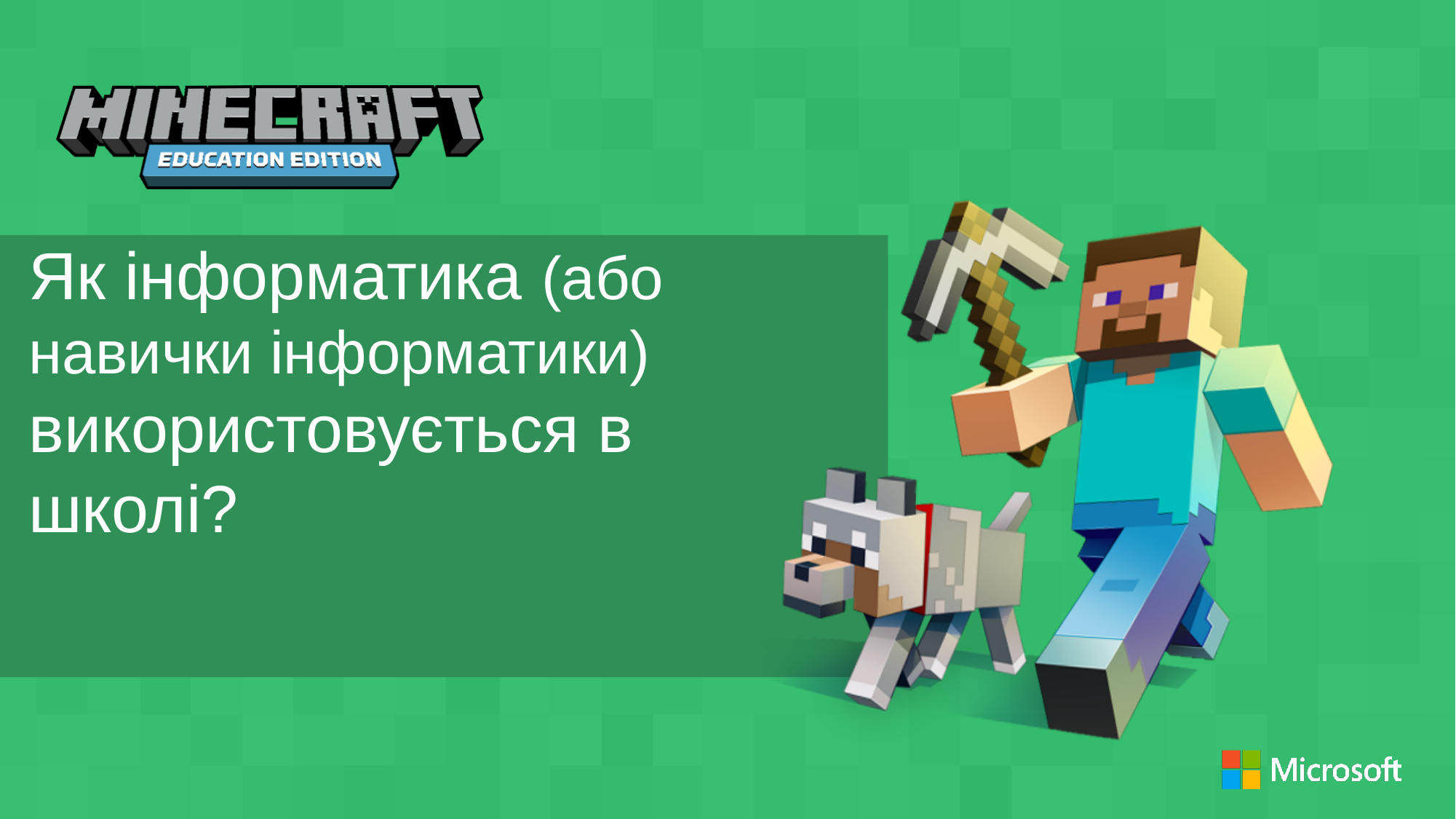

Як інформатика (або навички інформатики) використовується в школі?